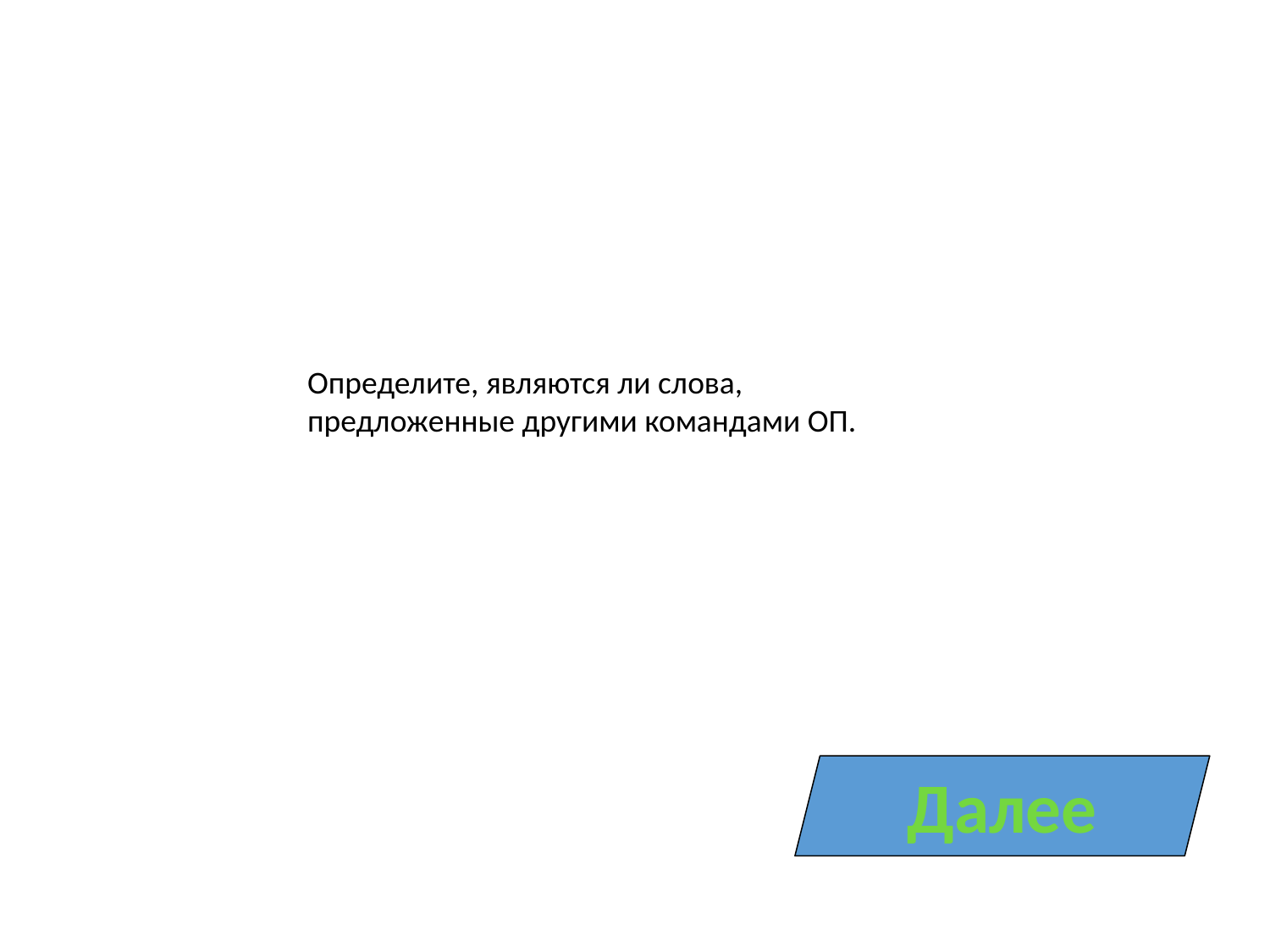

Определите, являются ли слова, предложенные другими командами ОП.

Далее